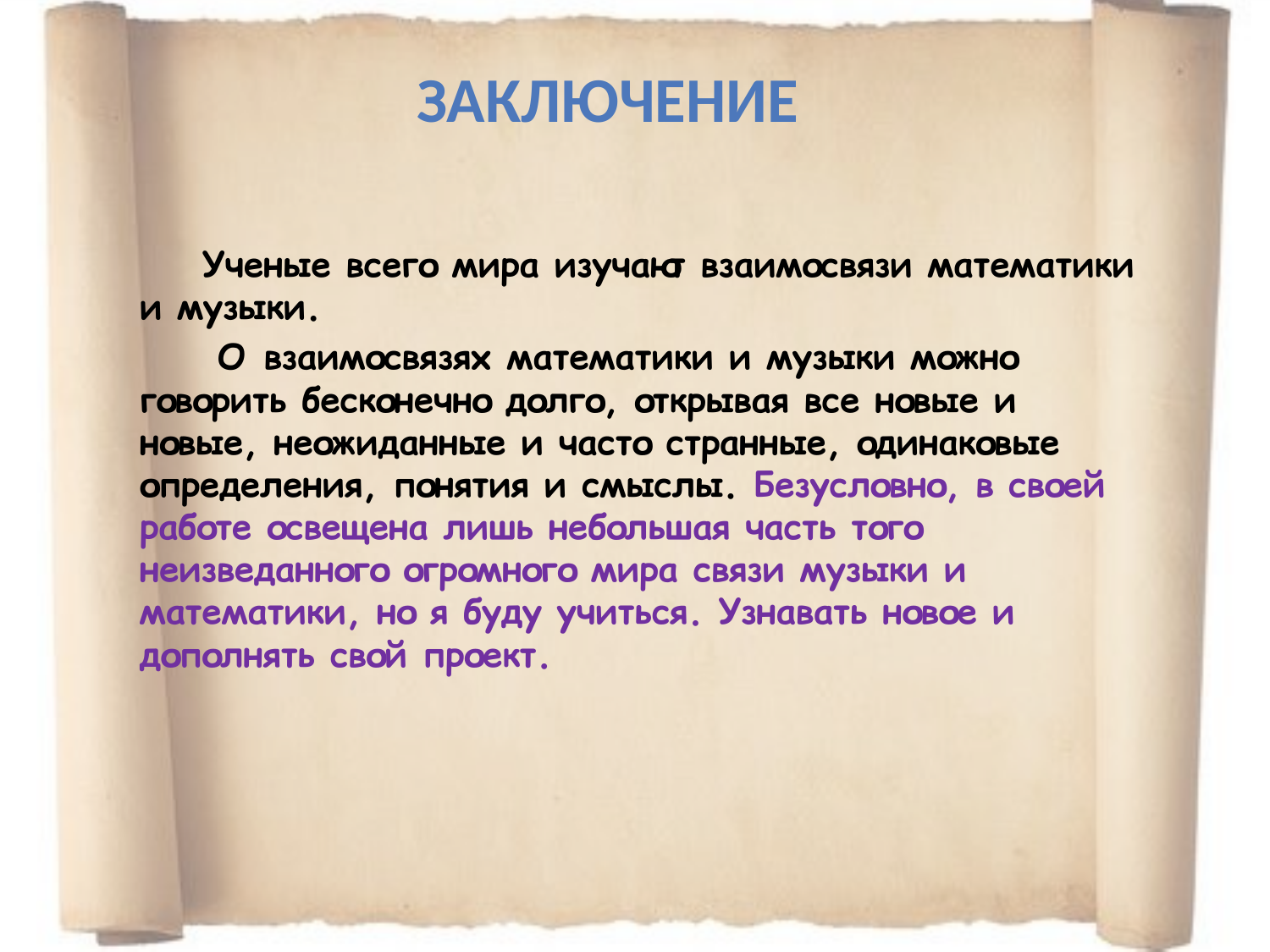

Заключение
Ученые всего мира изучают взаимосвязи математики и музыки.
 О взаимосвязях математики и музыки можно говорить бесконечно долго, открывая все новые и новые, неожиданные и часто странные, одинаковые определения, понятия и смыслы. Безусловно, в своей работе освещена лишь небольшая часть того неизведанного огромного мира связи музыки и математики, но я буду учиться. Узнавать новое и дополнять свой проект.